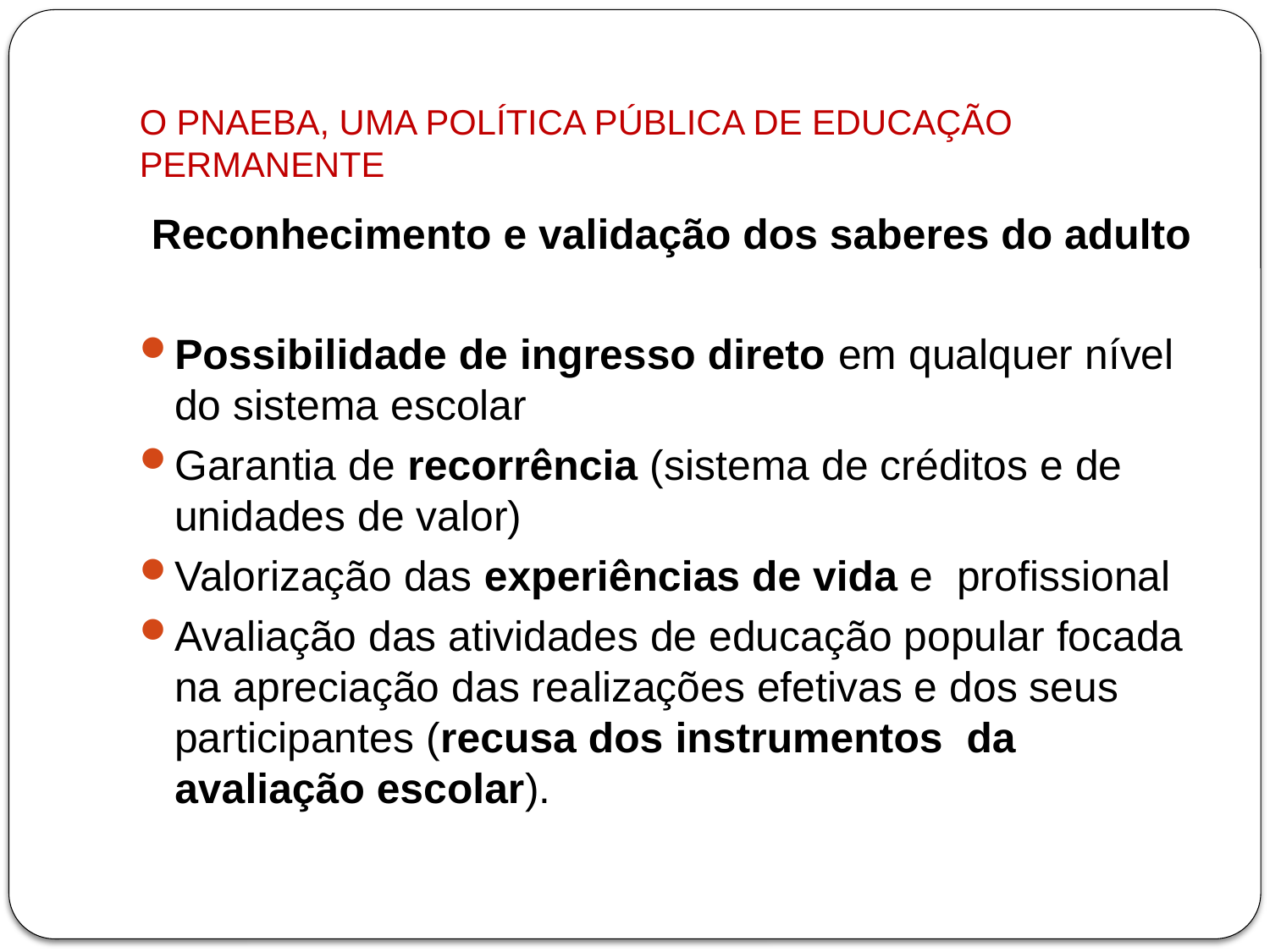

# O PNAEBA, UMA POLÍTICA PÚBLICA DE EDUCAÇÃO PERMANENTE
 Reconhecimento e validação dos saberes do adulto

Possibilidade de ingresso direto em qualquer nível do sistema escolar
Garantia de recorrência (sistema de créditos e de unidades de valor)
Valorização das experiências de vida e  profissional
Avaliação das atividades de educação popular focada na apreciação das realizações efetivas e dos seus participantes (recusa dos instrumentos  da avaliação escolar).